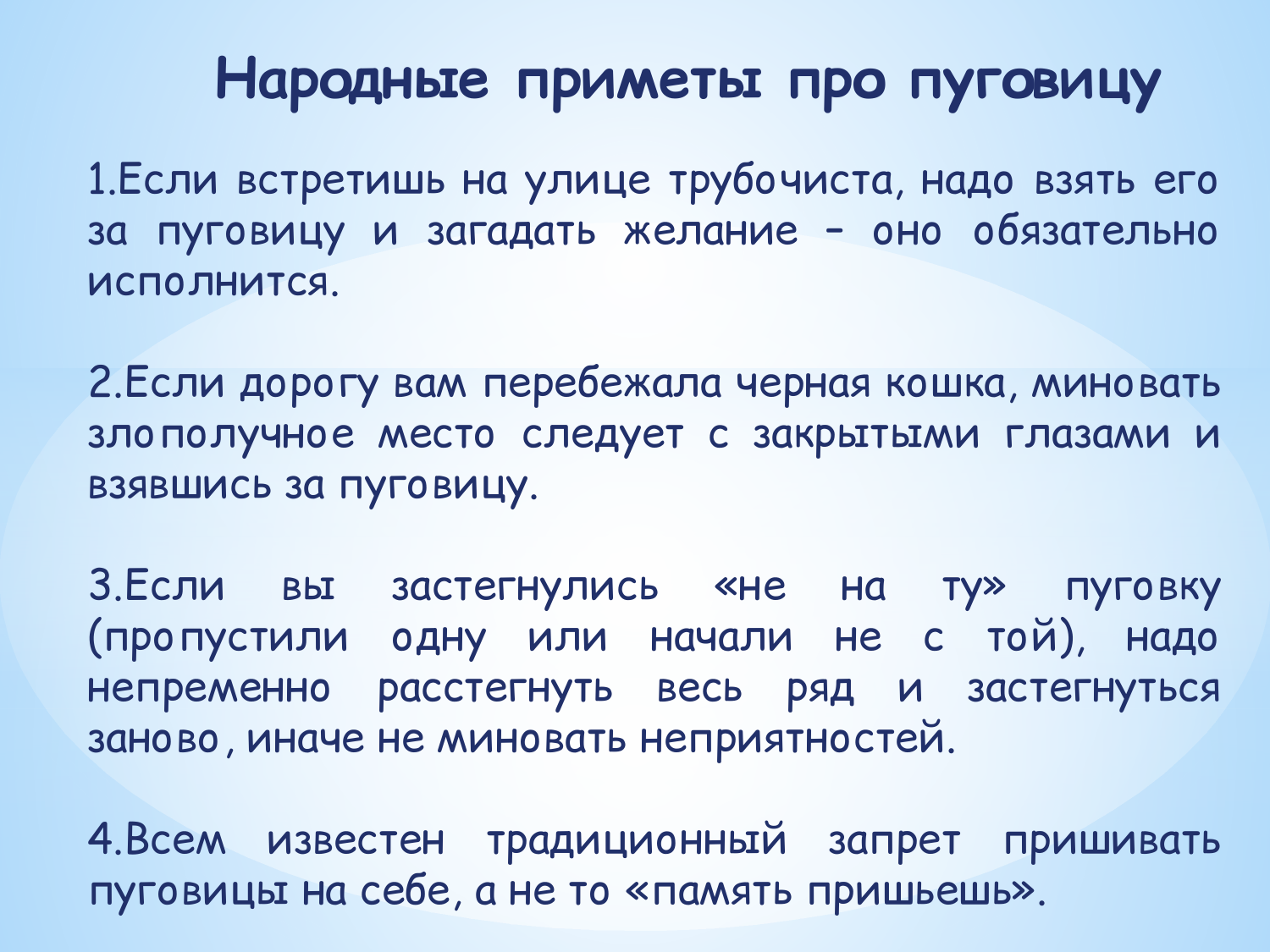

Народные приметы про пуговицу

1.Если встретишь на улице трубочиста, надо взять его за пуговицу и загадать желание – оно обязательно исполнится.
2.Если дорогу вам перебежала черная кошка, миновать злополучное место следует с закрытыми глазами и взявшись за пуговицу.

3.Если вы застегнулись «не на ту» пуговку (пропустили одну или начали не с той), надо непременно расстегнуть весь ряд и застегнуться заново, иначе не миновать неприятностей.

4.Всем известен традиционный запрет пришивать пуговицы на себе, а не то «память пришьешь».